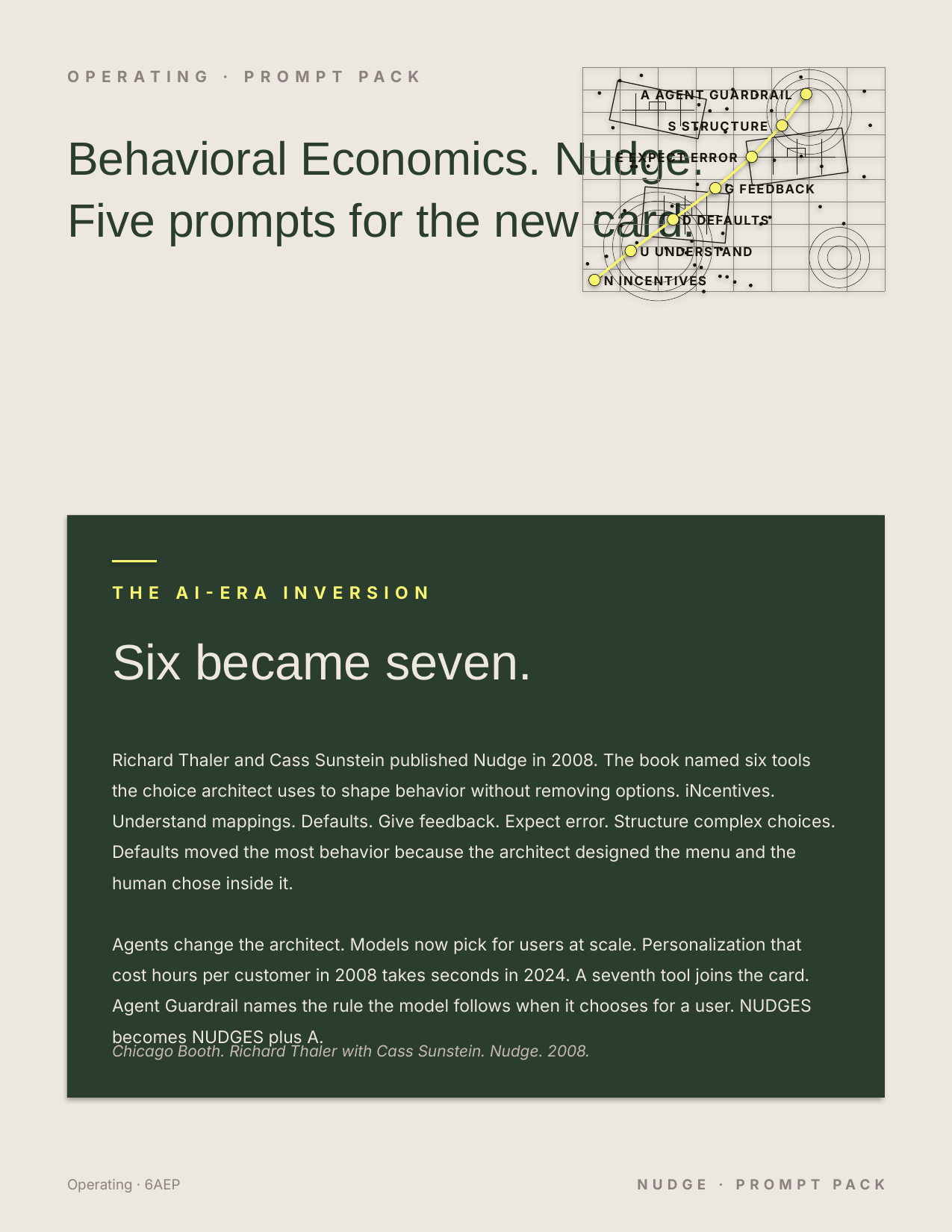

OPERATING · PROMPT PACK

A AGENT GUARDRAIL

S STRUCTURE

Behavioral Economics. Nudge.
Five prompts for the new card.

E EXPECT ERROR

G FEEDBACK

D DEFAULTS

U UNDERSTAND

N INCENTIVES

THE AI-ERA INVERSION
Six became seven.
Richard Thaler and Cass Sunstein published Nudge in 2008. The book named six tools the choice architect uses to shape behavior without removing options. iNcentives. Understand mappings. Defaults. Give feedback. Expect error. Structure complex choices. Defaults moved the most behavior because the architect designed the menu and the human chose inside it.

Agents change the architect. Models now pick for users at scale. Personalization that cost hours per customer in 2008 takes seconds in 2024. A seventh tool joins the card. Agent Guardrail names the rule the model follows when it chooses for a user. NUDGES becomes NUDGES plus A.
Chicago Booth. Richard Thaler with Cass Sunstein. Nudge. 2008.
Operating · 6AEP
NUDGE · PROMPT PACK